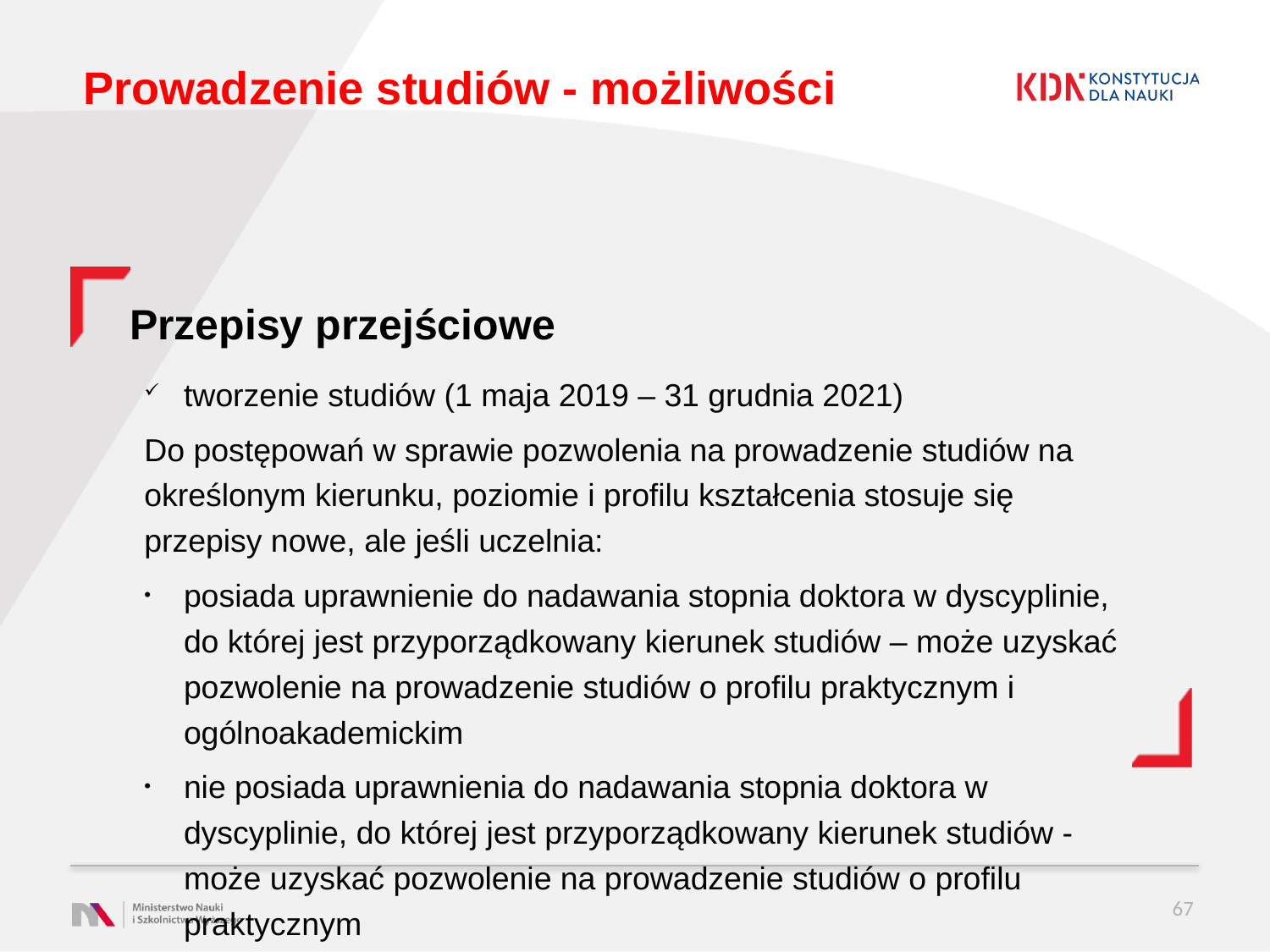

# Prowadzenie studiów - możliwości
Przepisy przejściowe
tworzenie studiów (1 maja 2019 – 31 grudnia 2021)
Do postępowań w sprawie pozwolenia na prowadzenie studiów na określonym kierunku, poziomie i profilu kształcenia stosuje się przepisy nowe, ale jeśli uczelnia:
posiada uprawnienie do nadawania stopnia doktora w dyscyplinie, do której jest przyporządkowany kierunek studiów – może uzyskać pozwolenie na prowadzenie studiów o profilu praktycznym i ogólnoakademickim
nie posiada uprawnienia do nadawania stopnia doktora w dyscyplinie, do której jest przyporządkowany kierunek studiów - może uzyskać pozwolenie na prowadzenie studiów o profilu praktycznym

67